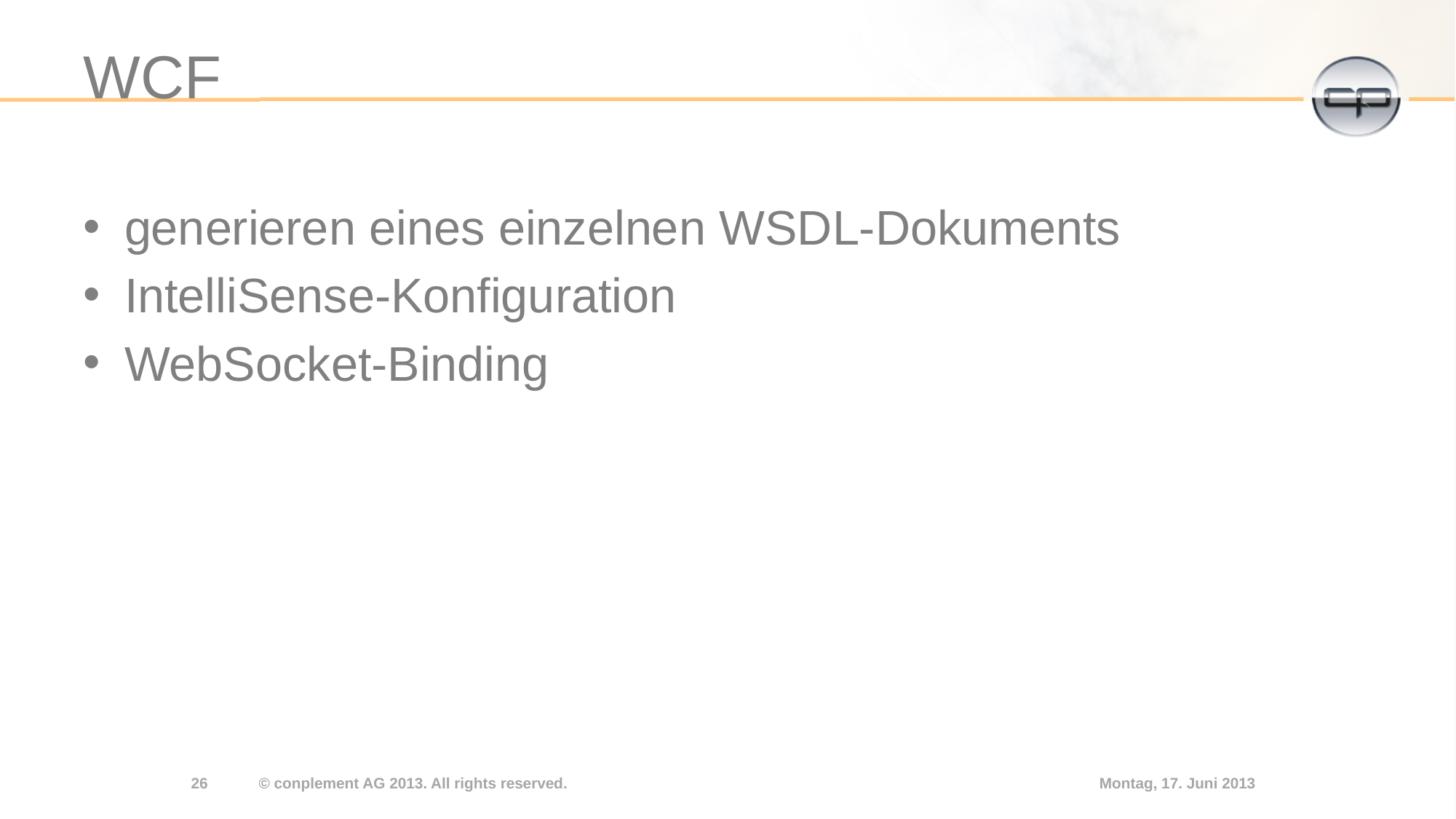

# WCF
generieren eines einzelnen WSDL-Dokuments
IntelliSense-Konfiguration
WebSocket-Binding